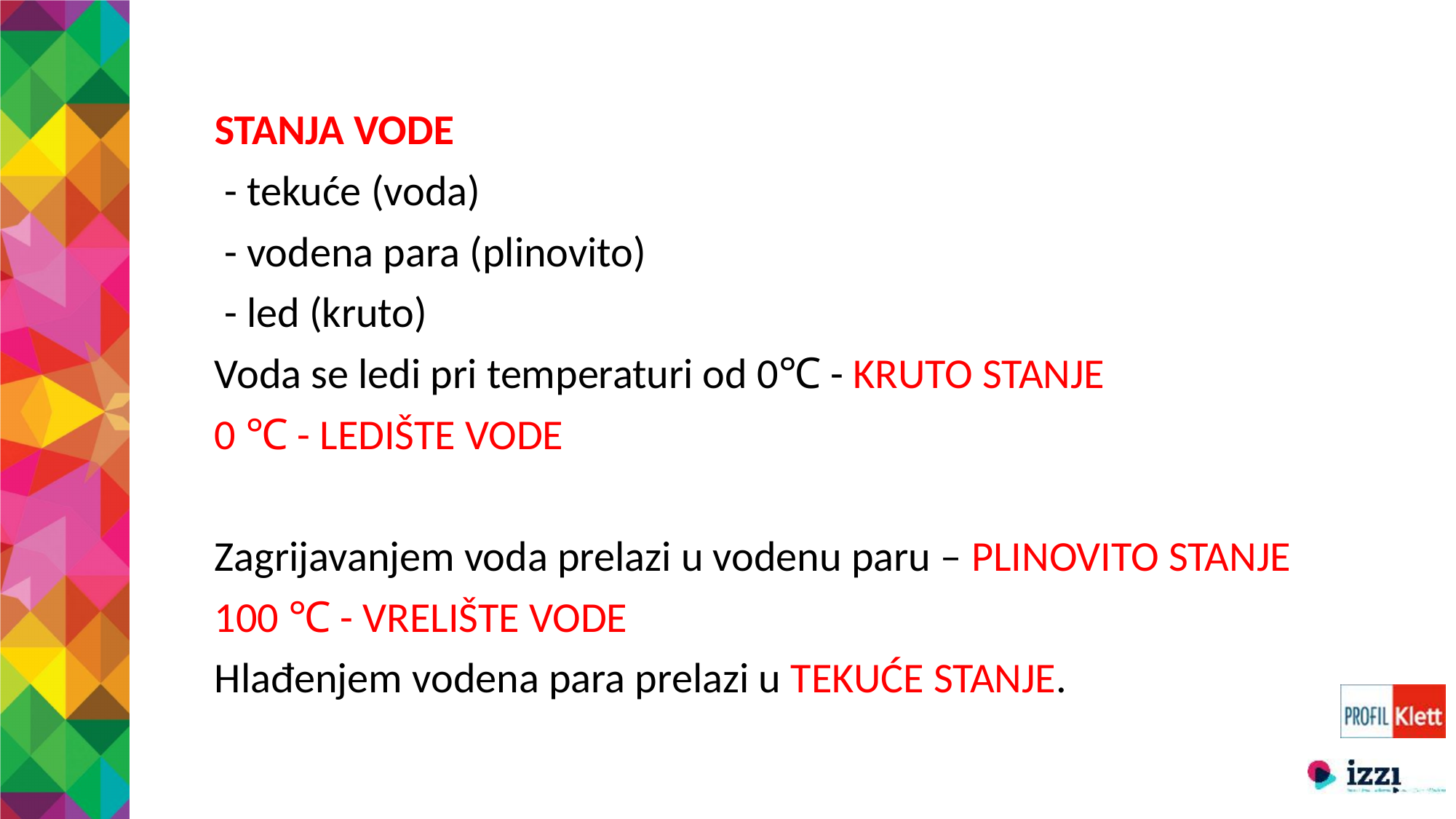

STANJA VODE
 - tekuće (voda)
 - vodena para (plinovito)
 - led (kruto)
Voda se ledi pri temperaturi od 0℃ - KRUTO STANJE
0 ℃ - LEDIŠTE VODE

Zagrijavanjem voda prelazi u vodenu paru – PLINOVITO STANJE
100 ℃ - VRELIŠTE VODE
Hlađenjem vodena para prelazi u TEKUĆE STANJE.